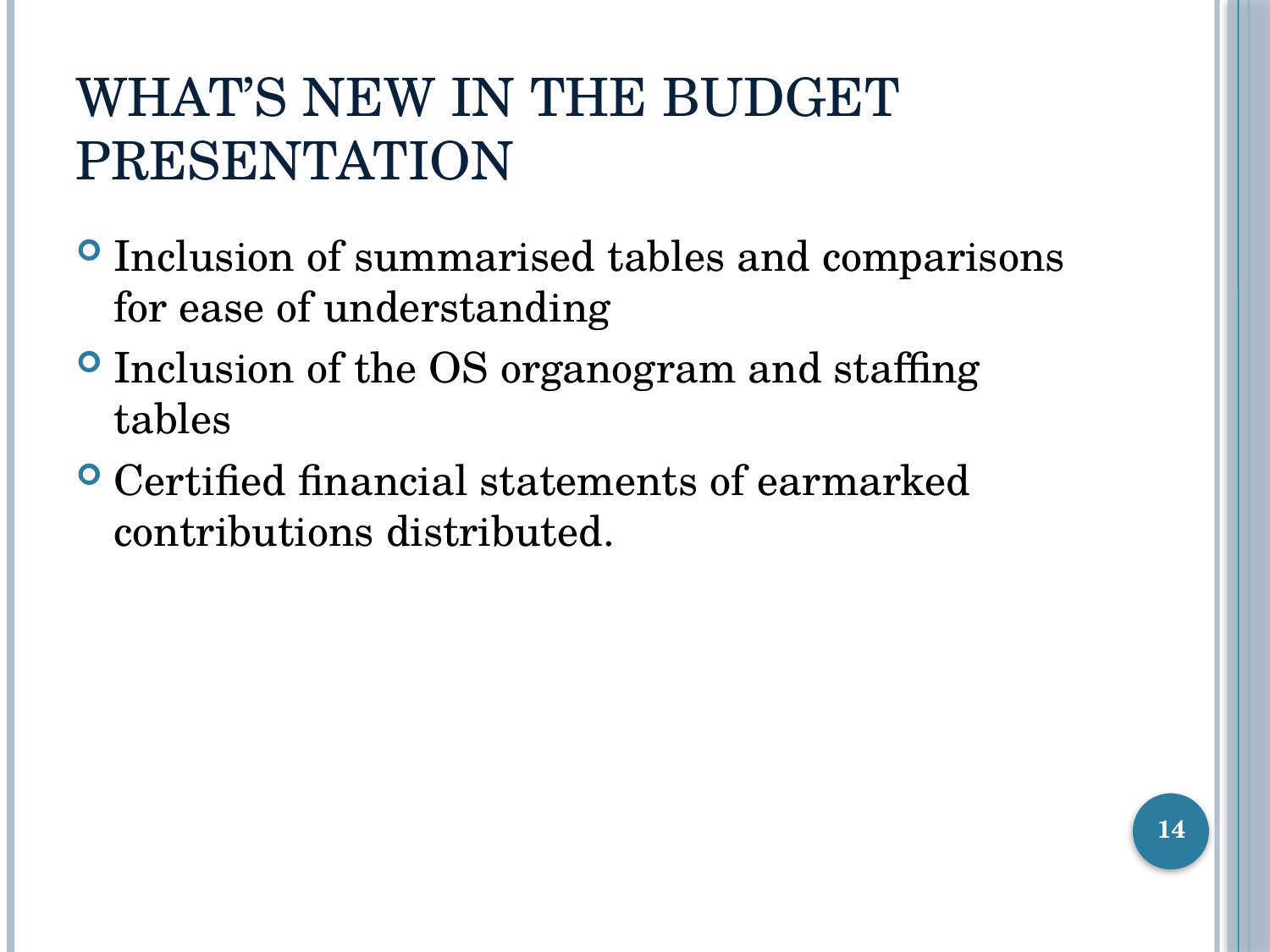

# What’s New in the Budget Presentation
Inclusion of summarised tables and comparisons for ease of understanding
Inclusion of the OS organogram and staffing tables
Certified financial statements of earmarked contributions distributed.
14